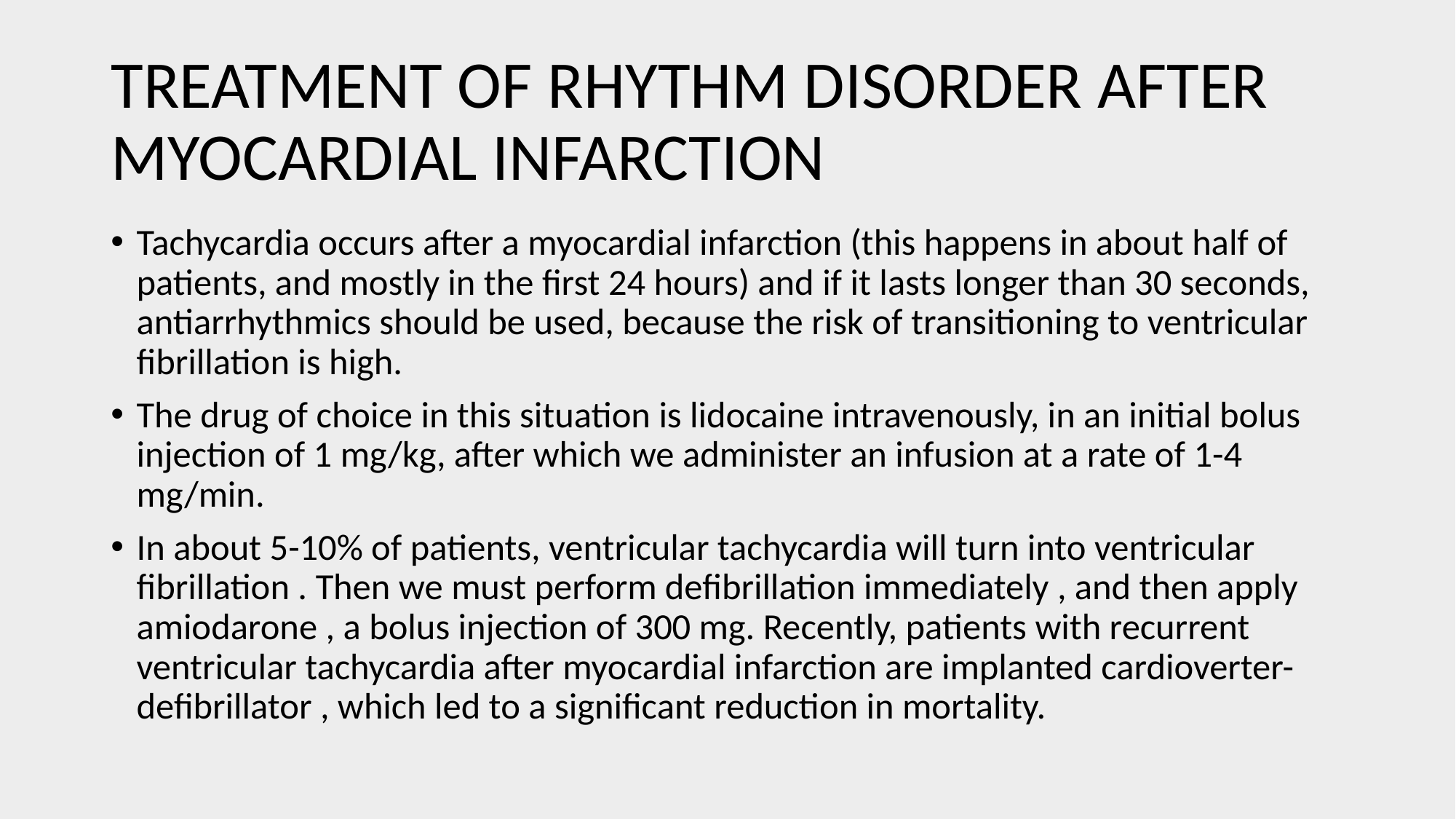

# TREATMENT OF RHYTHM DISORDER AFTER MYOCARDIAL INFARCTION
Tachycardia occurs after a myocardial infarction (this happens in about half of patients, and mostly in the first 24 hours) and if it lasts longer than 30 seconds, antiarrhythmics should be used, because the risk of transitioning to ventricular fibrillation is high.
The drug of choice in this situation is lidocaine intravenously, in an initial bolus injection of 1 mg/kg, after which we administer an infusion at a rate of 1-4 mg/min.
In about 5-10% of patients, ventricular tachycardia will turn into ventricular fibrillation . Then we must perform defibrillation immediately , and then apply amiodarone , a bolus injection of 300 mg. Recently, patients with recurrent ventricular tachycardia after myocardial infarction are implanted cardioverter-defibrillator , which led to a significant reduction in mortality.